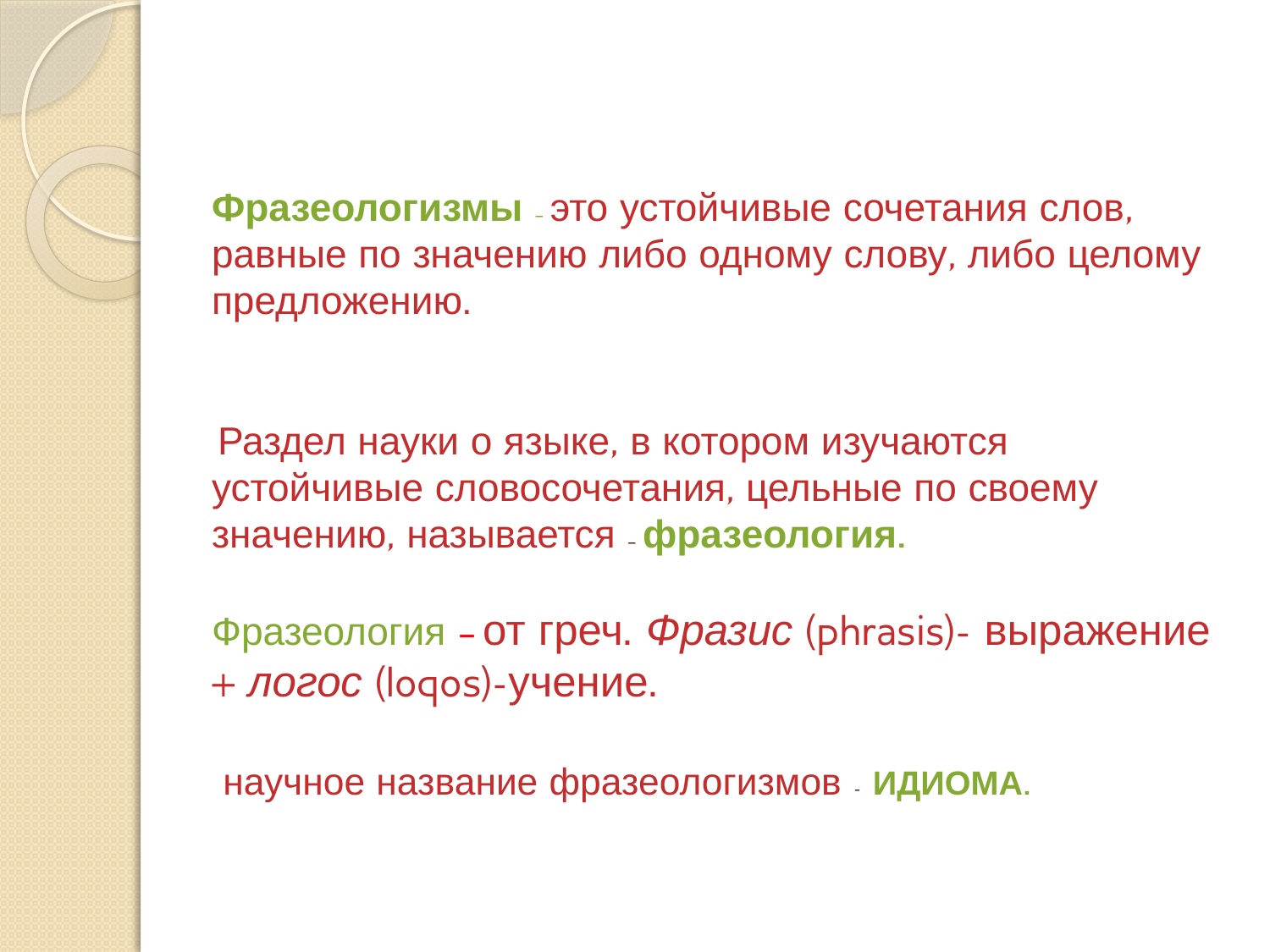

# Фразеологизмы – это устойчивые сочетания слов, равные по значению либо одному слову, либо целому предложению. Раздел науки о языке, в котором изучаются устойчивые словосочетания, цельные по своему значению, называется – фразеология. Фразеология – от греч. Фразис (phrasis)- выражение + логос (loqos)-учение. научное название фразеологизмов -  ИДИОМА.